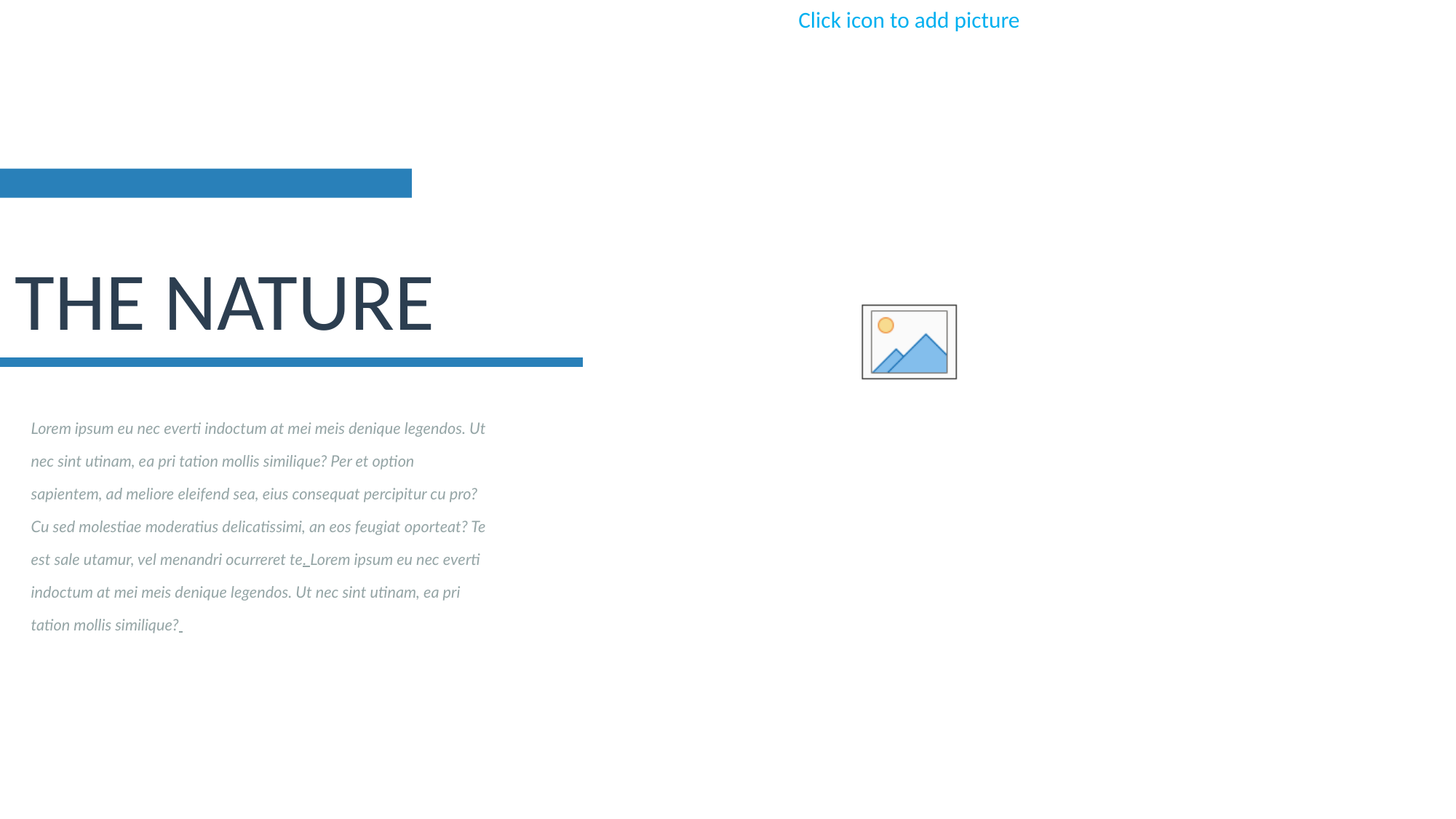

THE NATURE
Lorem ipsum eu nec everti indoctum at mei meis denique legendos. Ut nec sint utinam, ea pri tation mollis similique? Per et option sapientem, ad meliore eleifend sea, eius consequat percipitur cu pro? Cu sed molestiae moderatius delicatissimi, an eos feugiat oporteat? Te est sale utamur, vel menandri ocurreret te. Lorem ipsum eu nec everti indoctum at mei meis denique legendos. Ut nec sint utinam, ea pri tation mollis similique?